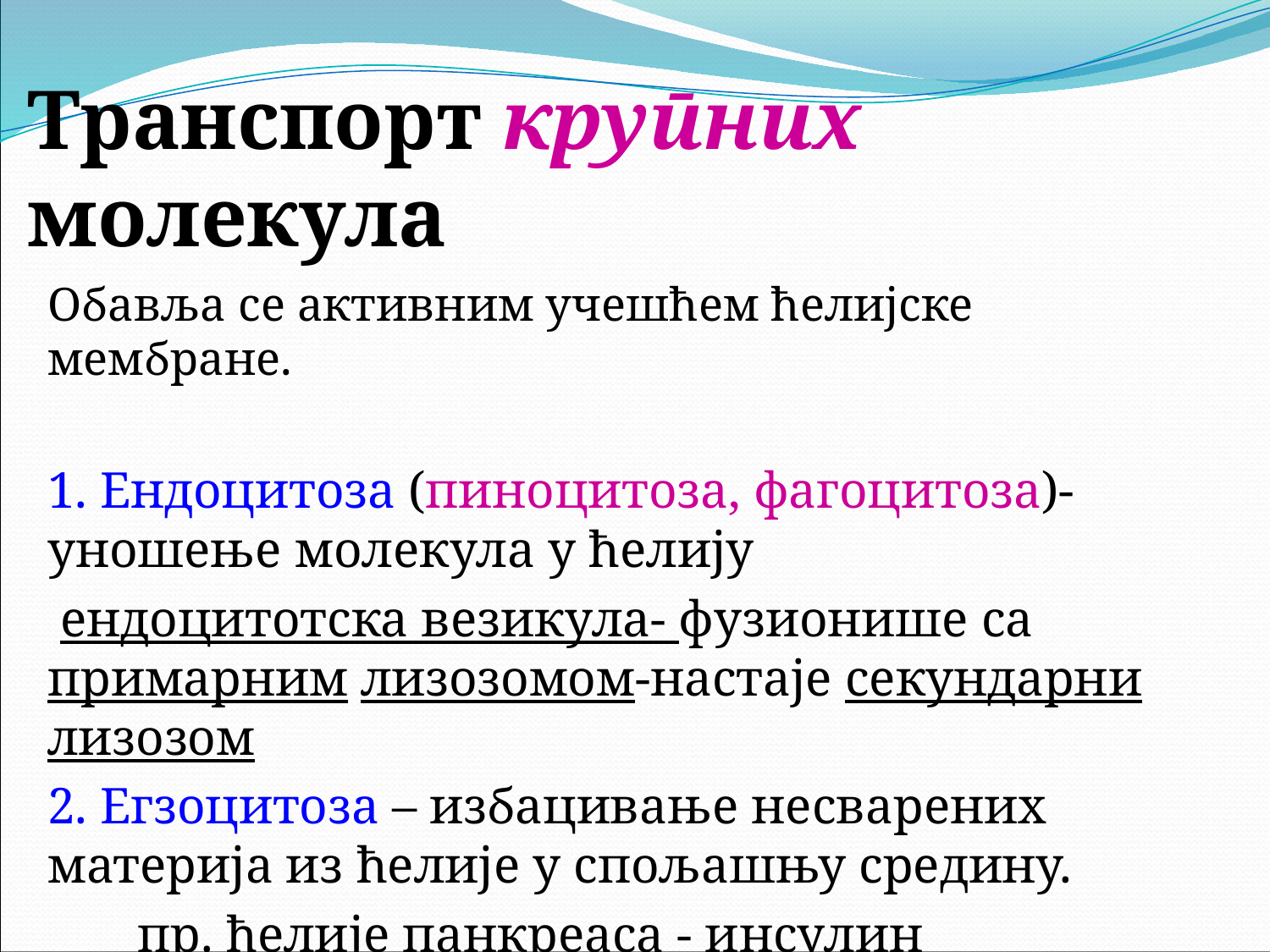

Транспорт крупних молекула
Обавља се активним учешћем ћелијске мембране.

1. Ендоцитоза (пиноцитоза, фагоцитоза)-уношење молекула у ћелију
 ендоцитотска везикула- фузионише са примарним лизозомом-настаје секундарни лизозом
2. Егзоцитоза – избацивање несварених материја из ћелије у спољашњу средину.
       пр. ћелије панкреаса - инсулин